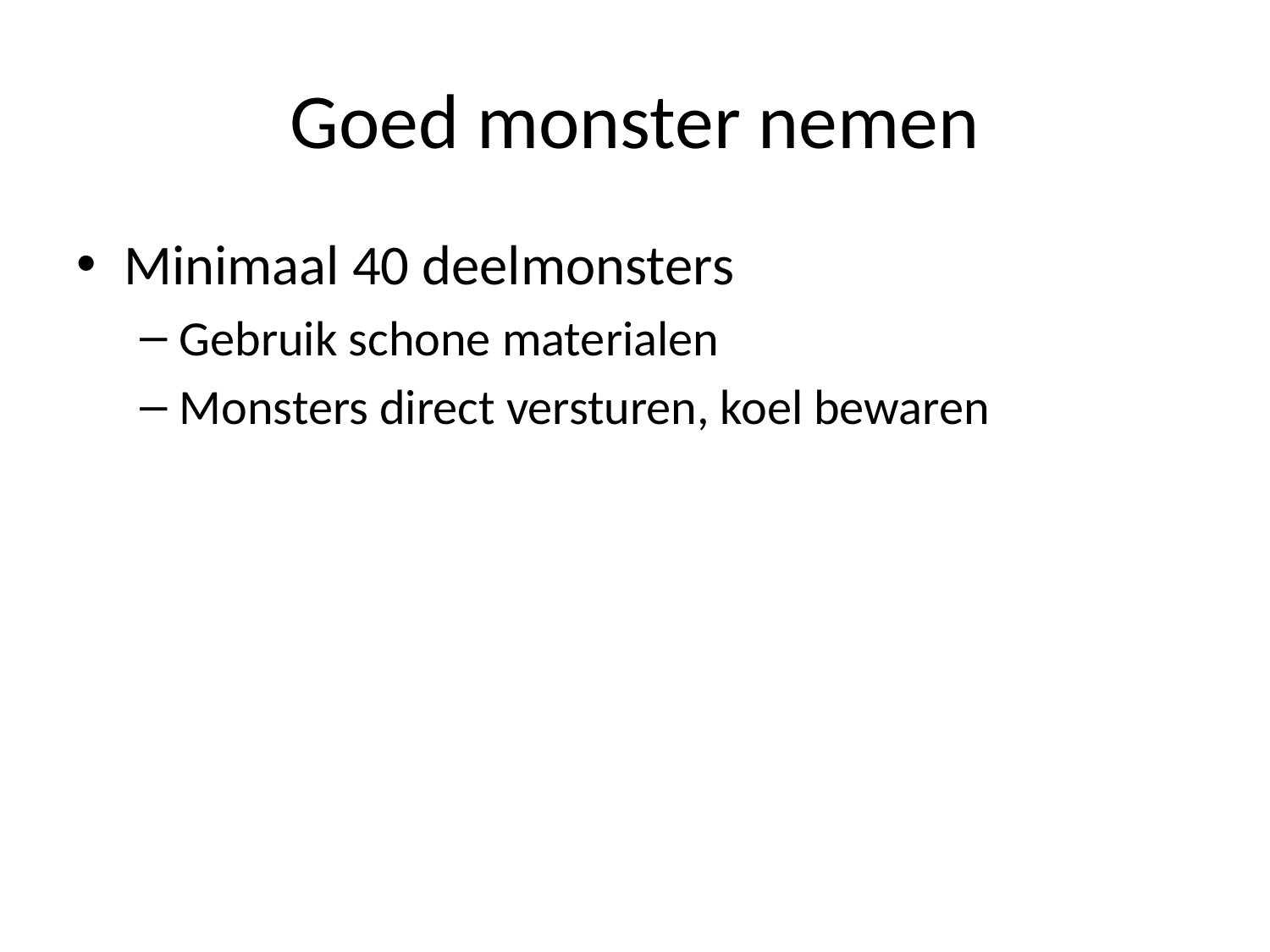

# Goed monster nemen
Minimaal 40 deelmonsters
Gebruik schone materialen
Monsters direct versturen, koel bewaren